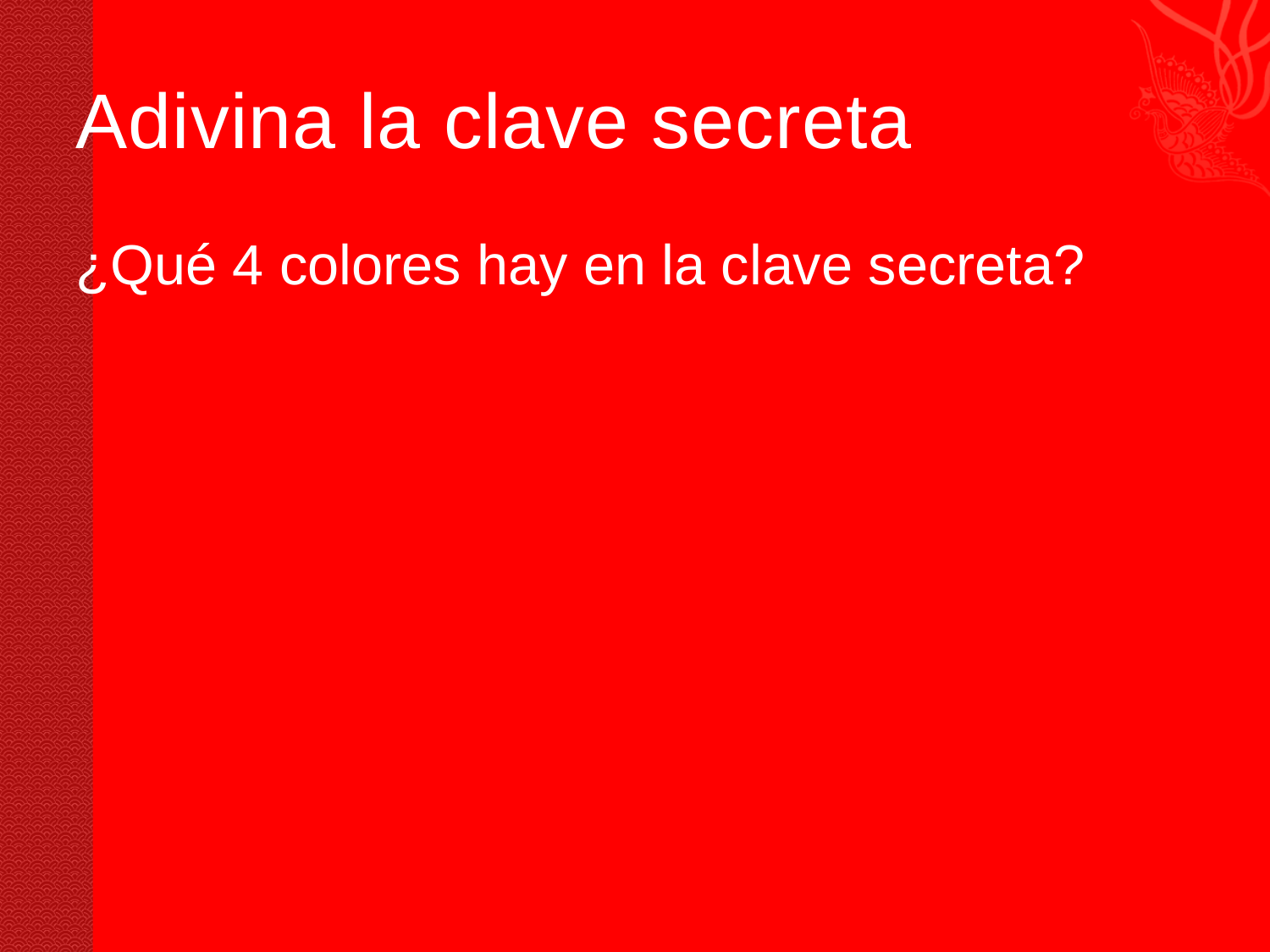

# Adivina la clave secreta
¿Qué 4 colores hay en la clave secreta?